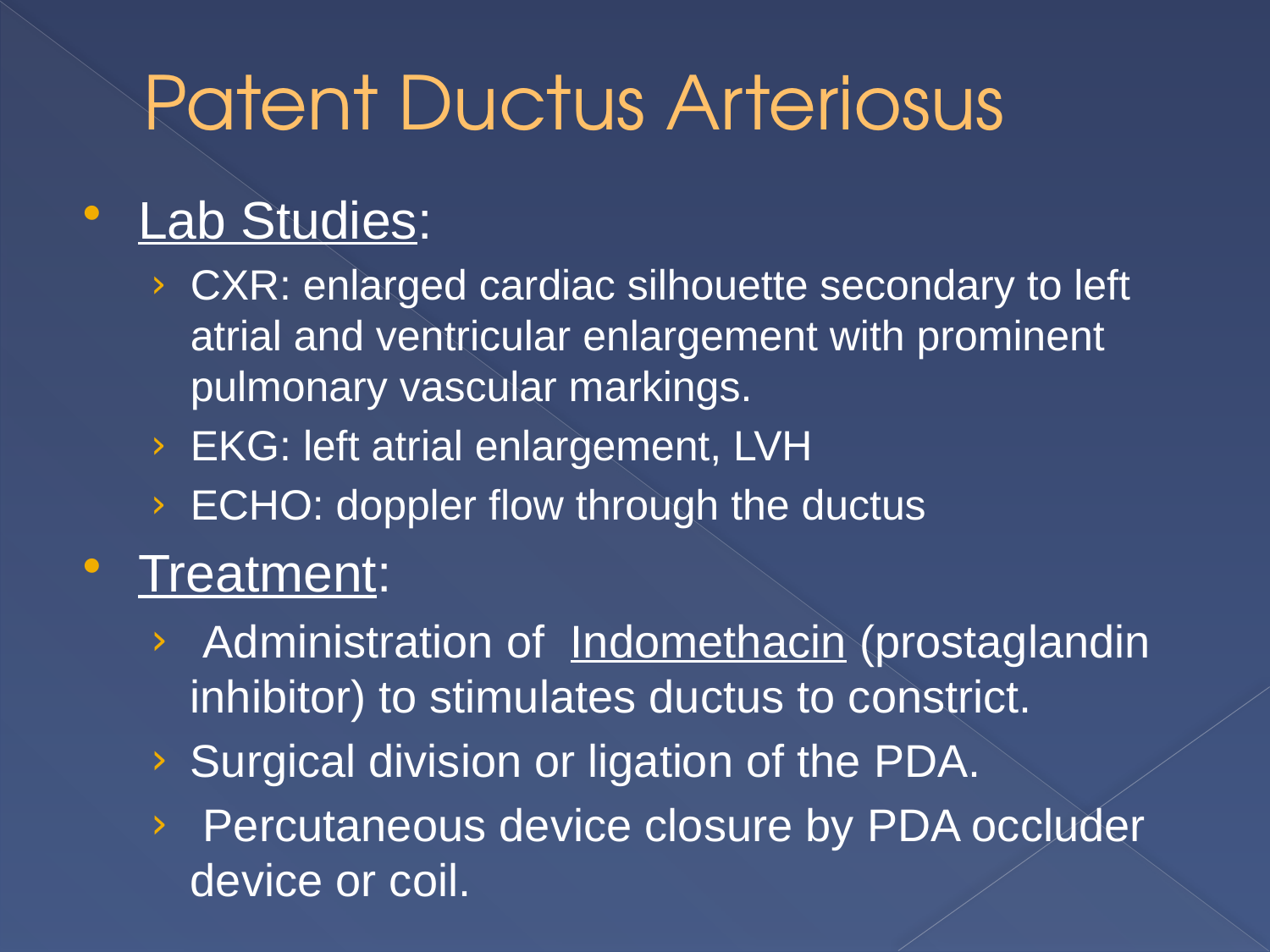

# Patent Ductus Arteriosus
Lab Studies:
CXR: enlarged cardiac silhouette secondary to left atrial and ventricular enlargement with prominent pulmonary vascular markings.
EKG: left atrial enlargement, LVH
ECHO: doppler flow through the ductus
Treatment:
 Administration of  Indomethacin (prostaglandin inhibitor) to stimulates ductus to constrict.
Surgical division or ligation of the PDA.
 Percutaneous device closure by PDA occluder device or coil.